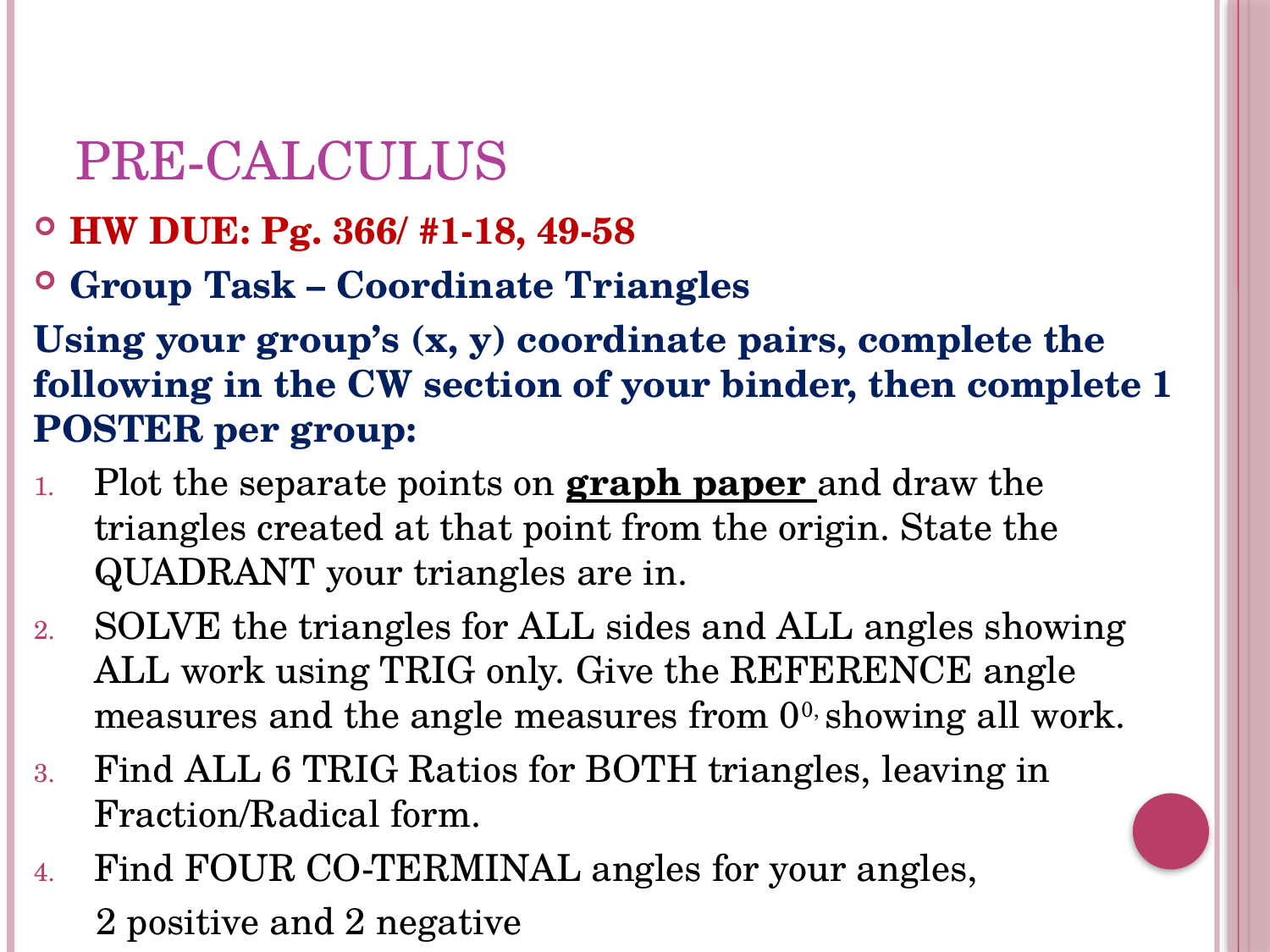

# Pre-Calculus
HW DUE: Pg. 366/ #1-18, 49-58
Group Task – Coordinate Triangles
Using your group’s (x, y) coordinate pairs, complete the following in the CW section of your binder, then complete 1 POSTER per group:
Plot the separate points on graph paper and draw the triangles created at that point from the origin. State the QUADRANT your triangles are in.
SOLVE the triangles for ALL sides and ALL angles showing ALL work using TRIG only. Give the REFERENCE angle measures and the angle measures from 00, showing all work.
Find ALL 6 TRIG Ratios for BOTH triangles, leaving in Fraction/Radical form.
Find FOUR CO-TERMINAL angles for your angles,
      2 positive and 2 negative